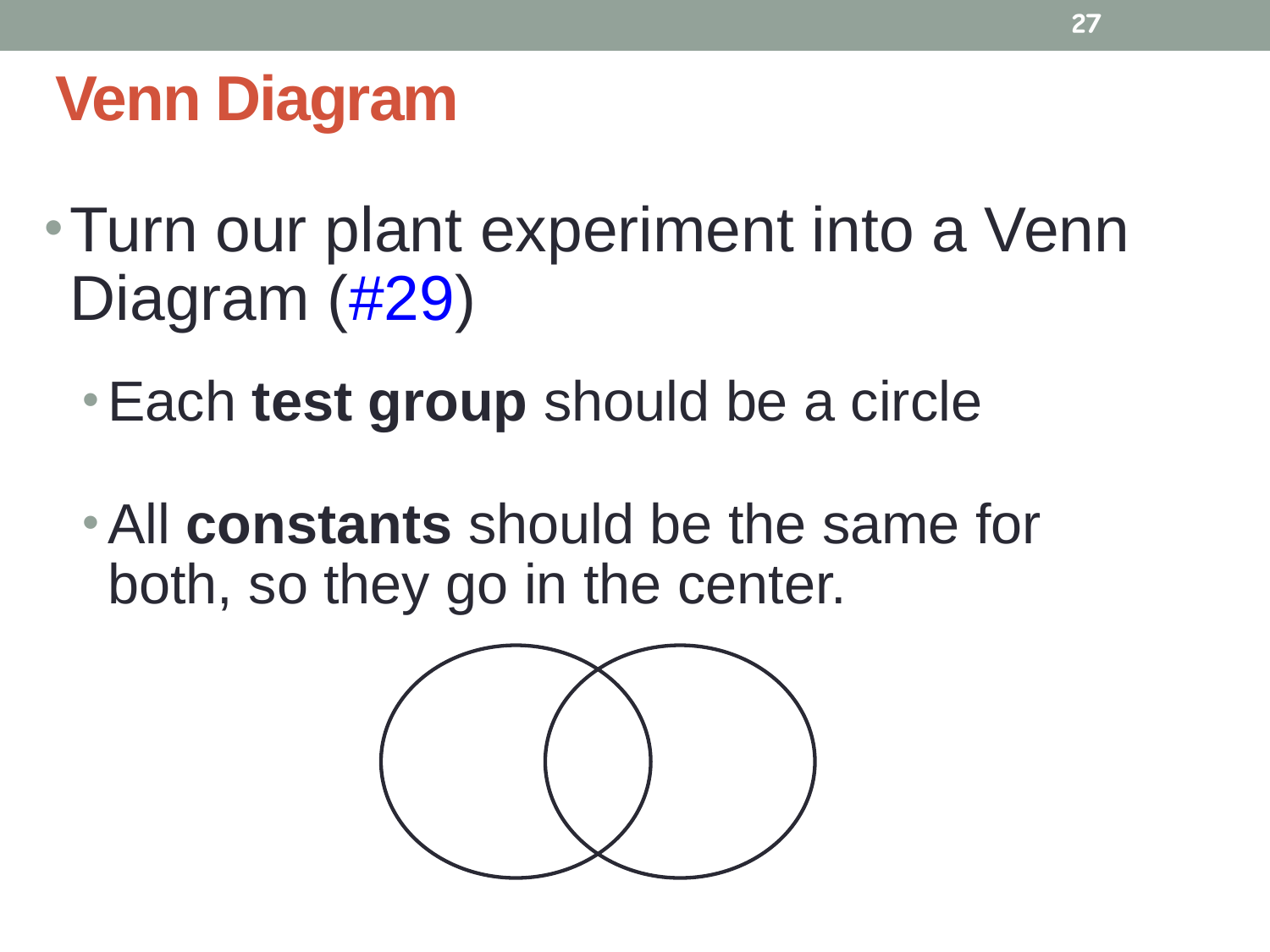

27
# Venn Diagram
Turn our plant experiment into a Venn Diagram (#29)

Each test group should be a circle

All constants should be the same for both, so they go in the center.